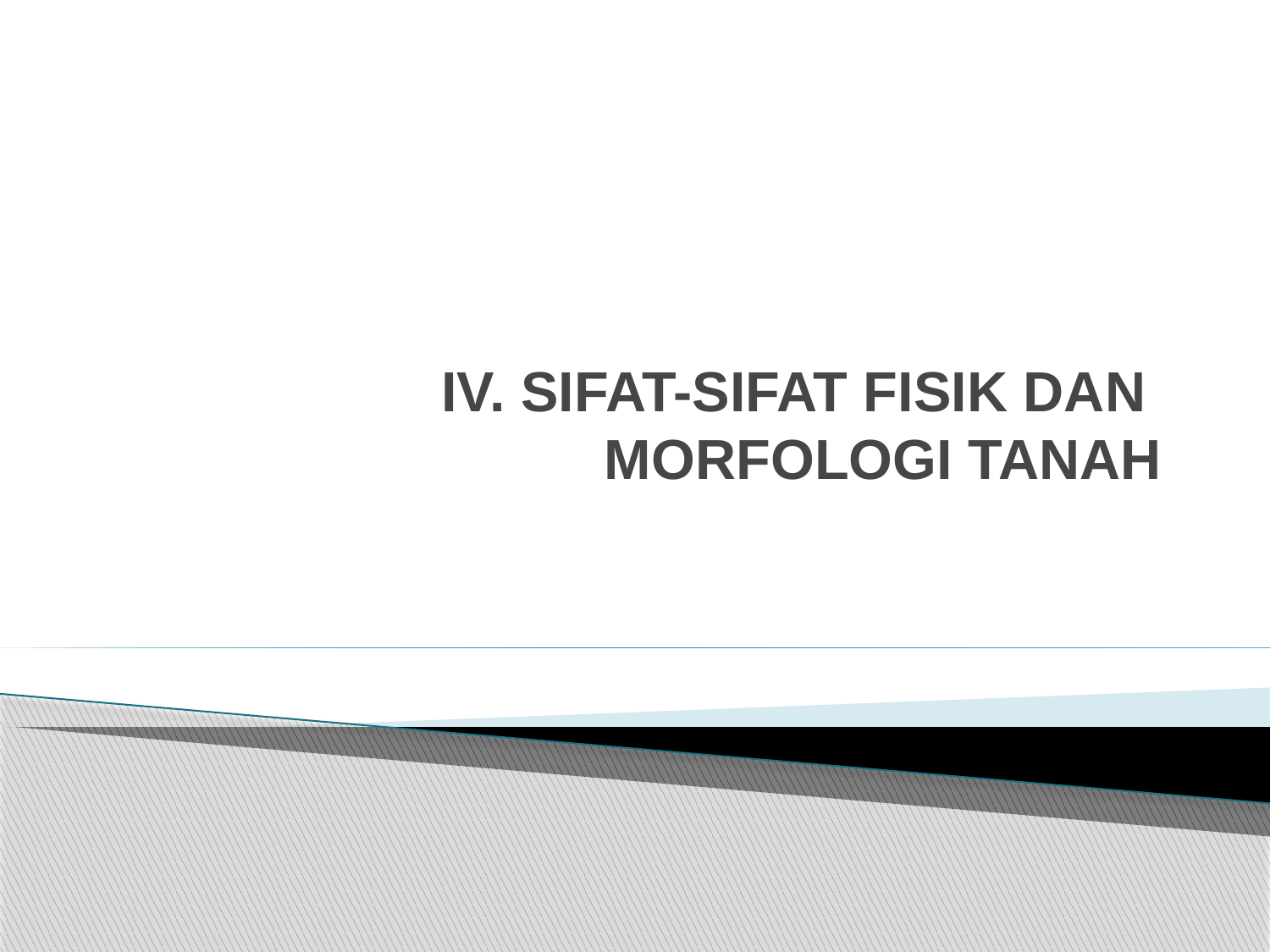

# IV. SIFAT-SIFAT FISIK DAN MORFOLOGI TANAH